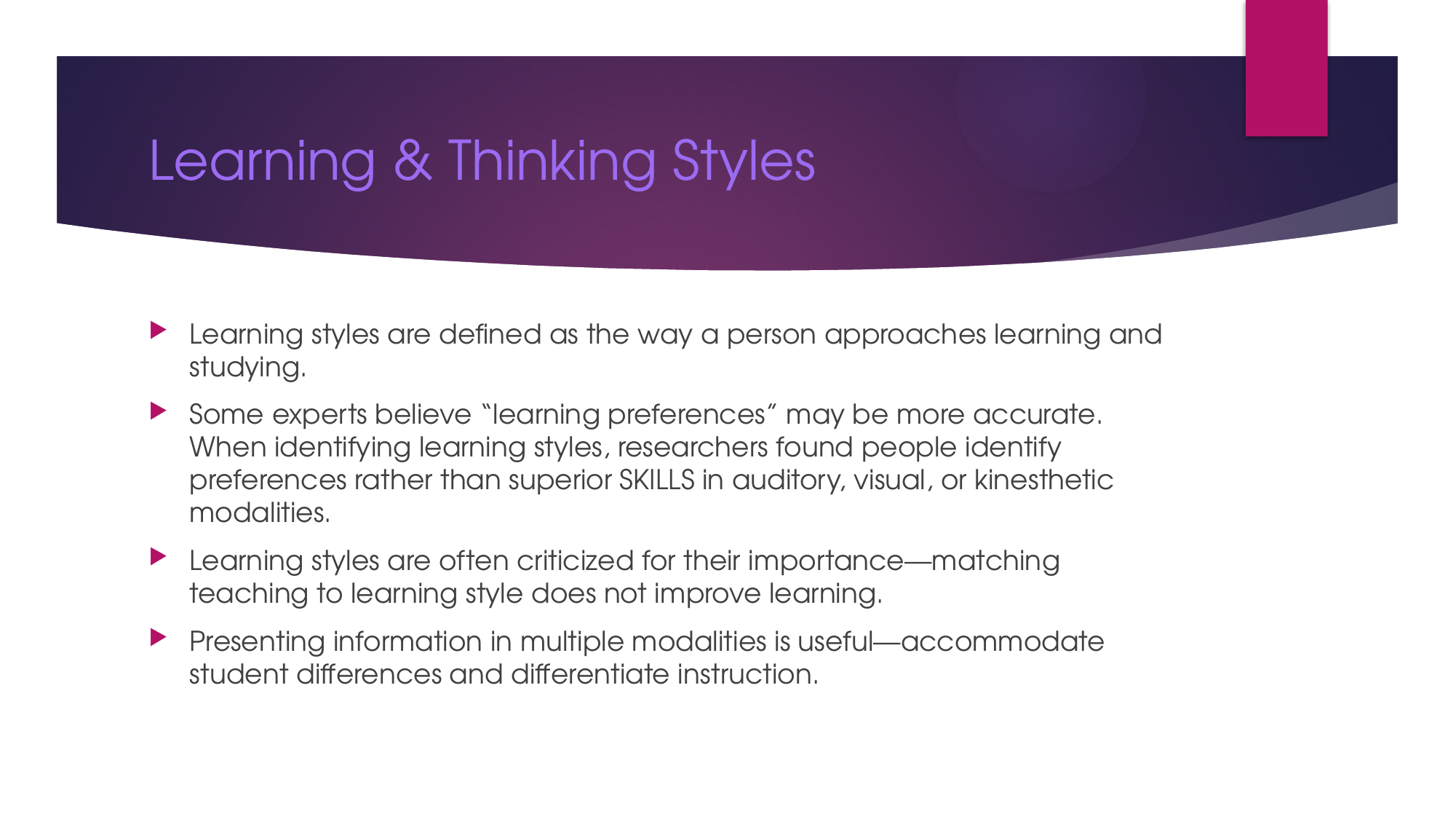

# Learning & Thinking Styles
Learning styles are defined as the way a person approaches learning and studying.
Some experts believe “learning preferences” may be more accurate. When identifying learning styles, researchers found people identify preferences rather than superior SKILLS in auditory, visual, or kinesthetic modalities.
Learning styles are often criticized for their importance—matching teaching to learning style does not improve learning.
Presenting information in multiple modalities is useful—accommodate student differences and differentiate instruction.